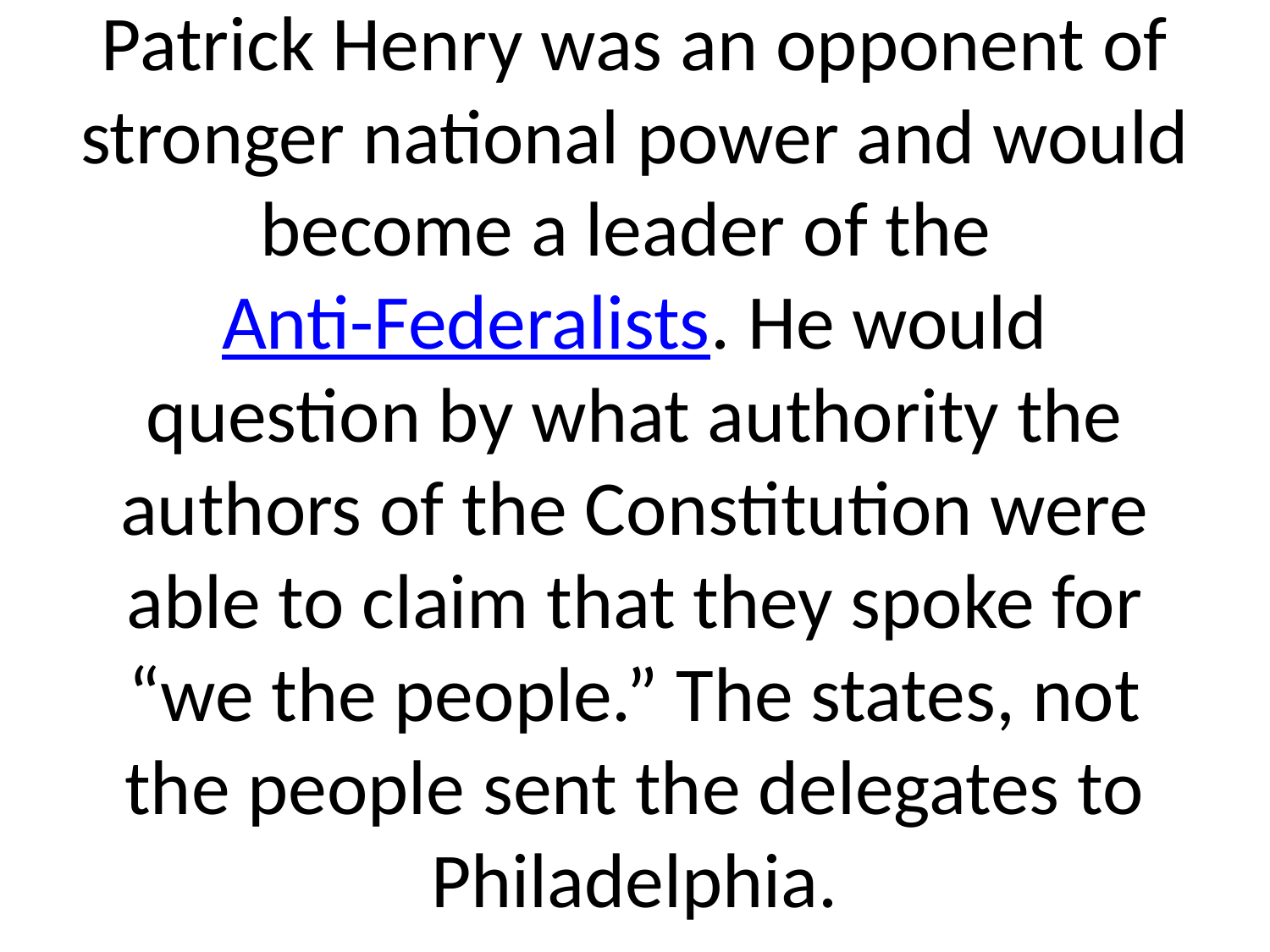

# Patrick Henry was an opponent of stronger national power and would become a leader of the Anti-Federalists. He would question by what authority the authors of the Constitution were able to claim that they spoke for “we the people.” The states, not the people sent the delegates to Philadelphia.